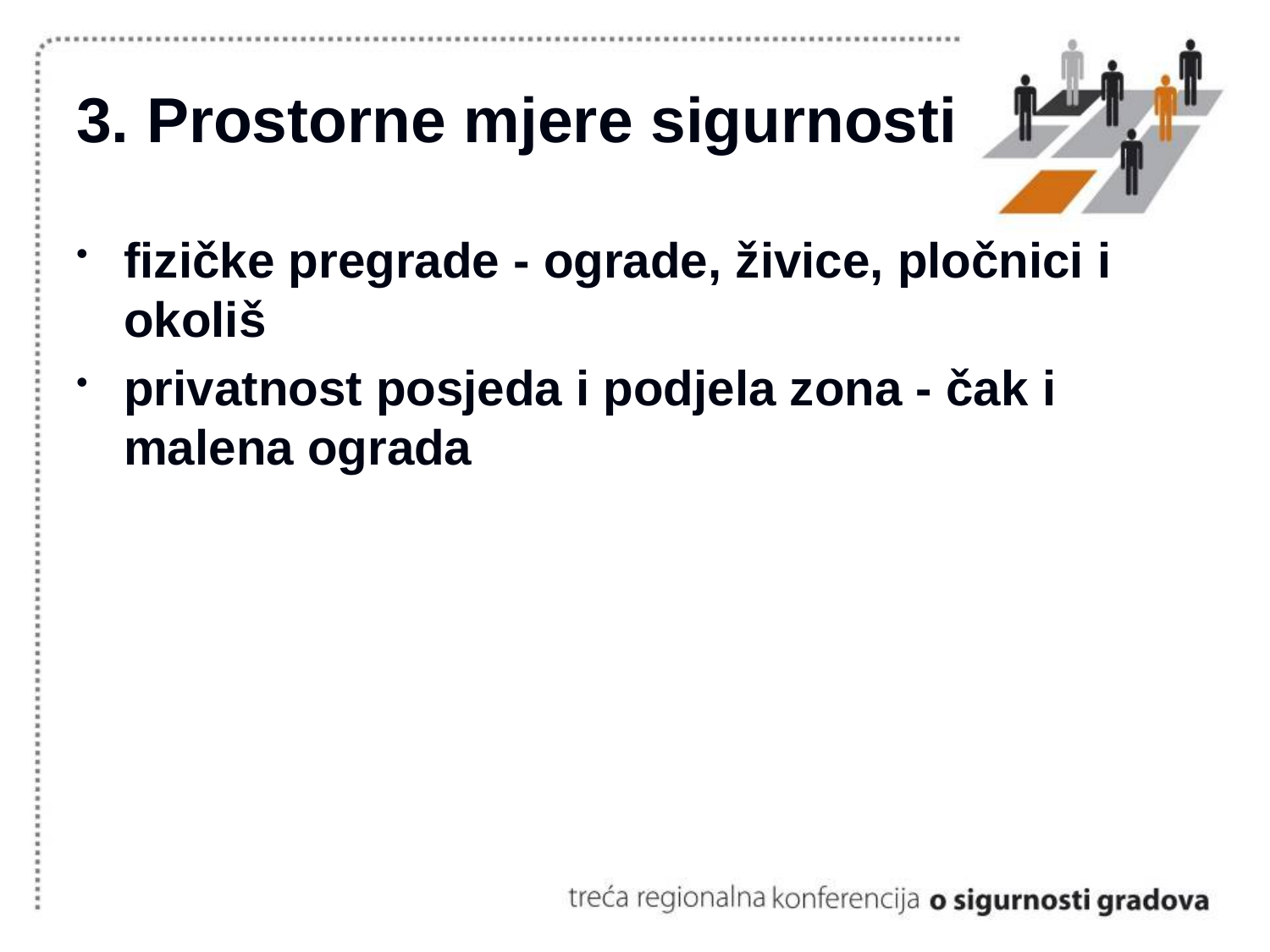

# 3. Prostorne mjere sigurnosti
fizičke pregrade - ograde, živice, pločnici i okoliš
privatnost posjeda i podjela zona - čak i malena ograda